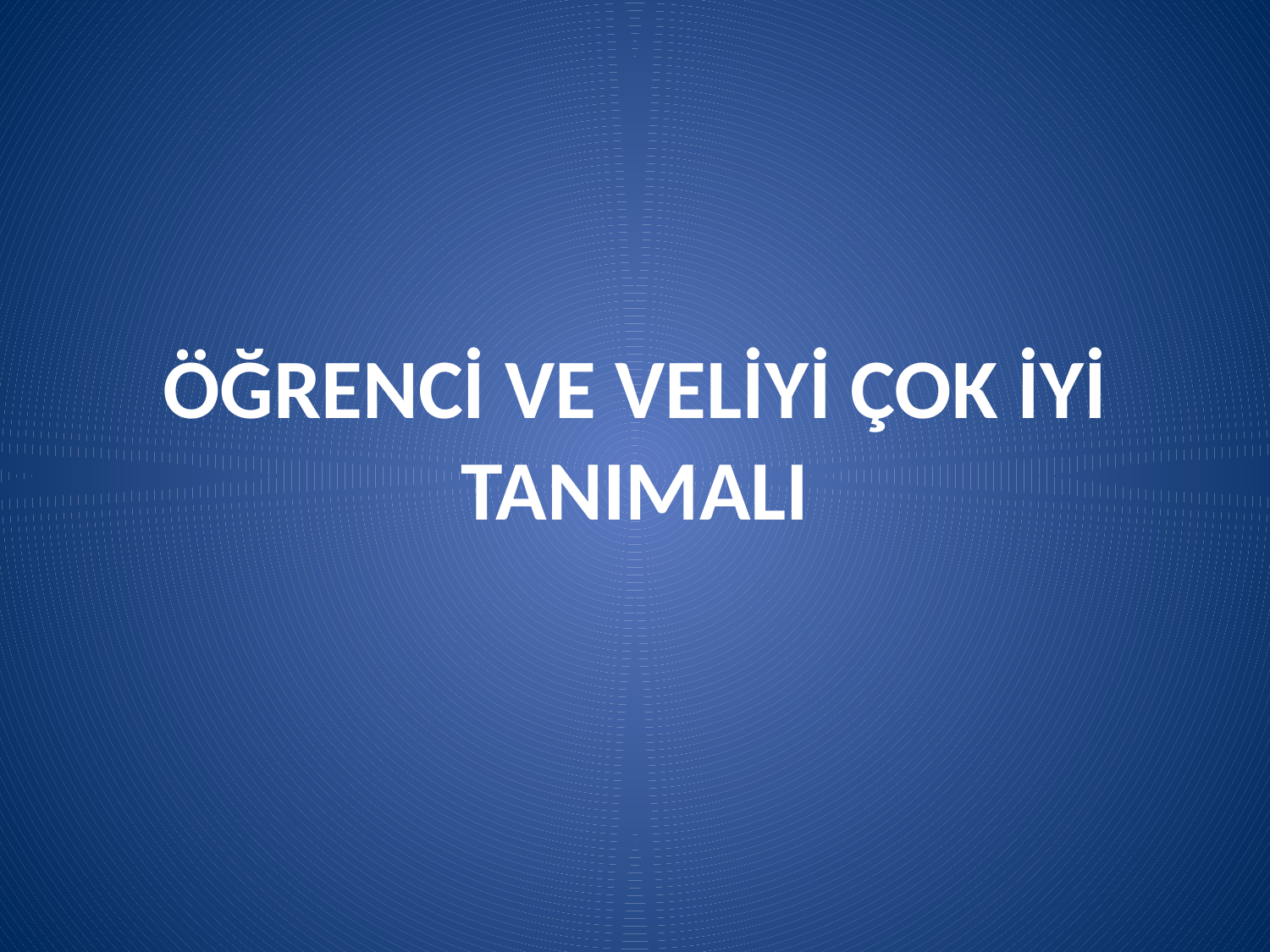

# ÖĞRENCİ VE VELİYİ ÇOK İYİ TANIMALI